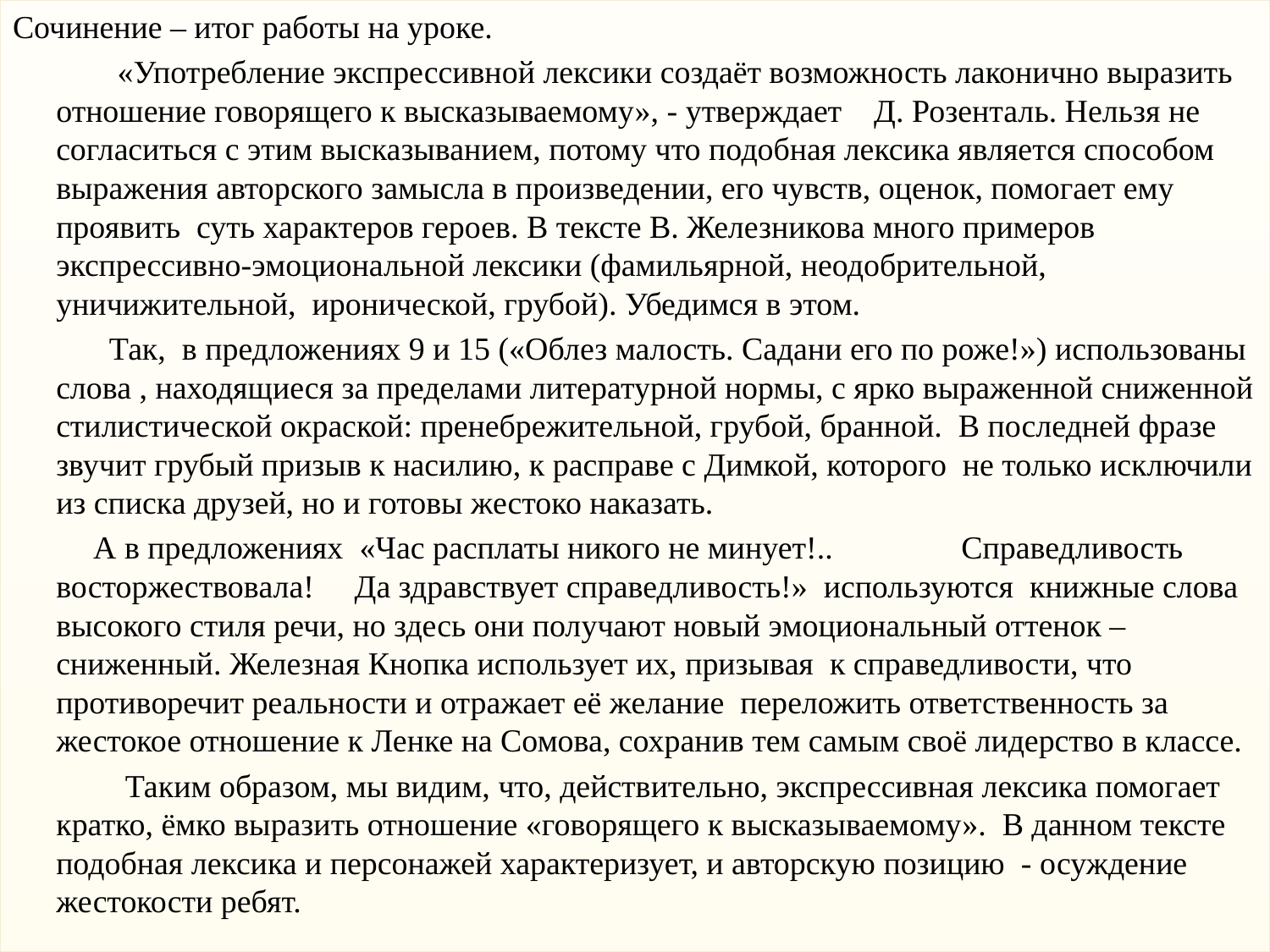

Сочинение – итог работы на уроке.
             «Употребление экспрессивной лексики создаёт возможность лаконично выразить отношение говорящего к высказываемому», - утверждает    Д. Розенталь. Нельзя не согласиться с этим высказыванием, потому что подобная лексика является способом выражения авторского замысла в произведении, его чувств, оценок, помогает ему  проявить  суть характеров героев. В тексте В. Железникова много примеров экспрессивно-эмоциональной лексики (фамильярной, неодобрительной, уничижительной,  иронической, грубой). Убедимся в этом.
            Так,  в предложениях 9 и 15 («Облез малость. Садани его по роже!») использованы слова , находящиеся за пределами литературной нормы, с ярко выраженной сниженной стилистической окраской: пренебрежительной, грубой, бранной.  В последней фразе звучит грубый призыв к насилию, к расправе с Димкой, которого  не только исключили из списка друзей, но и готовы жестоко наказать.
          А в предложениях  «Час расплаты никого не минует!..                Справедливость восторжествовала!     Да здравствует справедливость!»  используются  книжные слова высокого стиля речи, но здесь они получают новый эмоциональный оттенок – сниженный. Железная Кнопка использует их, призывая  к справедливости, что противоречит реальности и отражает её желание  переложить ответственность за жестокое отношение к Ленке на Сомова, сохранив тем самым своё лидерство в классе.
              Таким образом, мы видим, что, действительно, экспрессивная лексика помогает кратко, ёмко выразить отношение «говорящего к высказываемому».  В данном тексте подобная лексика и персонажей характеризует, и авторскую позицию  - осуждение жестокости ребят.